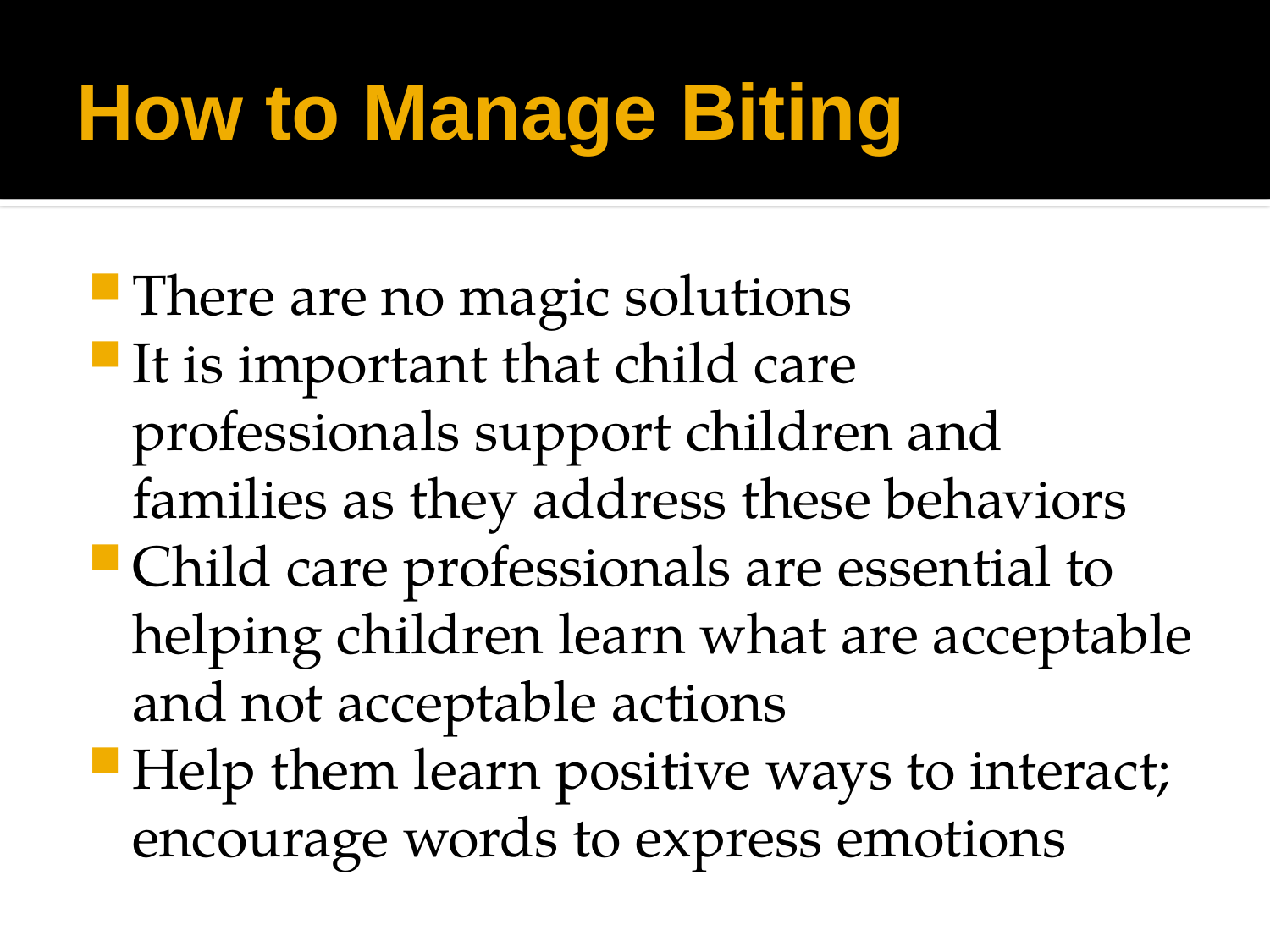

# How to Manage Biting
There are no magic solutions
It is important that child care professionals support children and families as they address these behaviors
Child care professionals are essential to helping children learn what are acceptable and not acceptable actions
Help them learn positive ways to interact; encourage words to express emotions